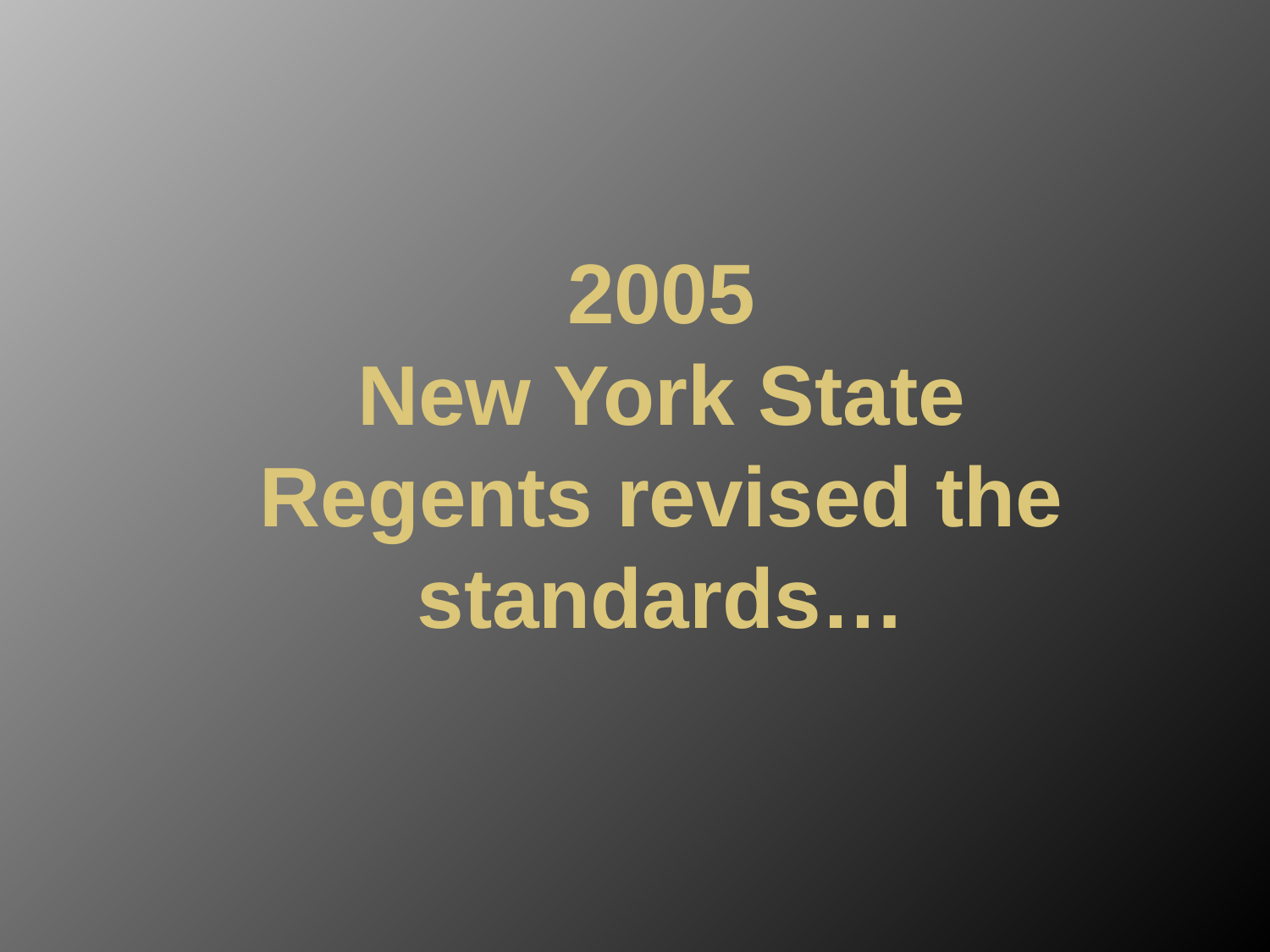

# 2005 New York State Regents revised the standards…